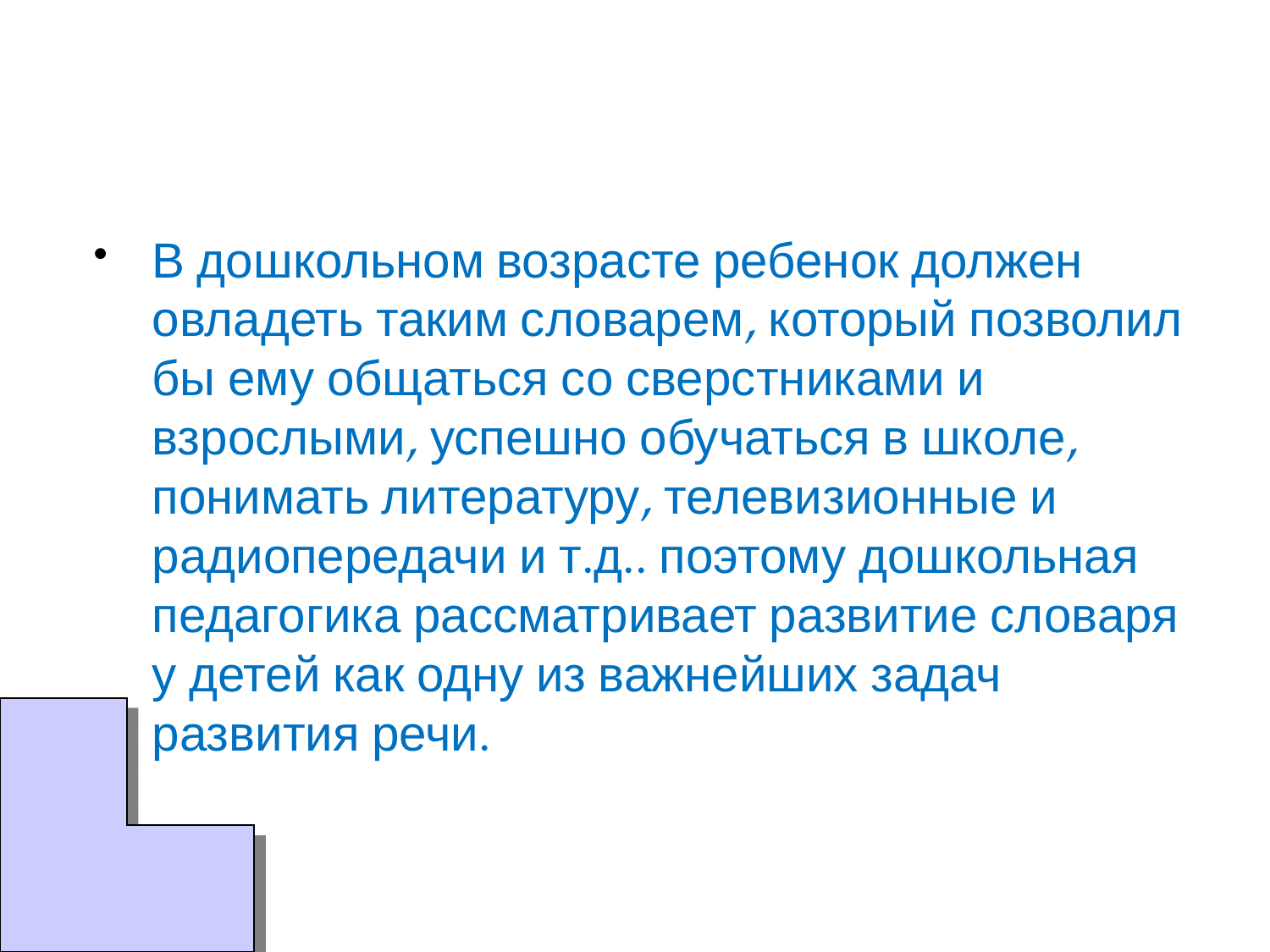

#
В дошкольном возрасте ребенок должен овладеть таким словарем, который позволил бы ему общаться со сверстниками и взрослыми, успешно обучаться в школе, понимать литературу, телевизионные и радиопередачи и т.д.. поэтому дошкольная педагогика рассматривает развитие словаря у детей как одну из важнейших задач развития речи.